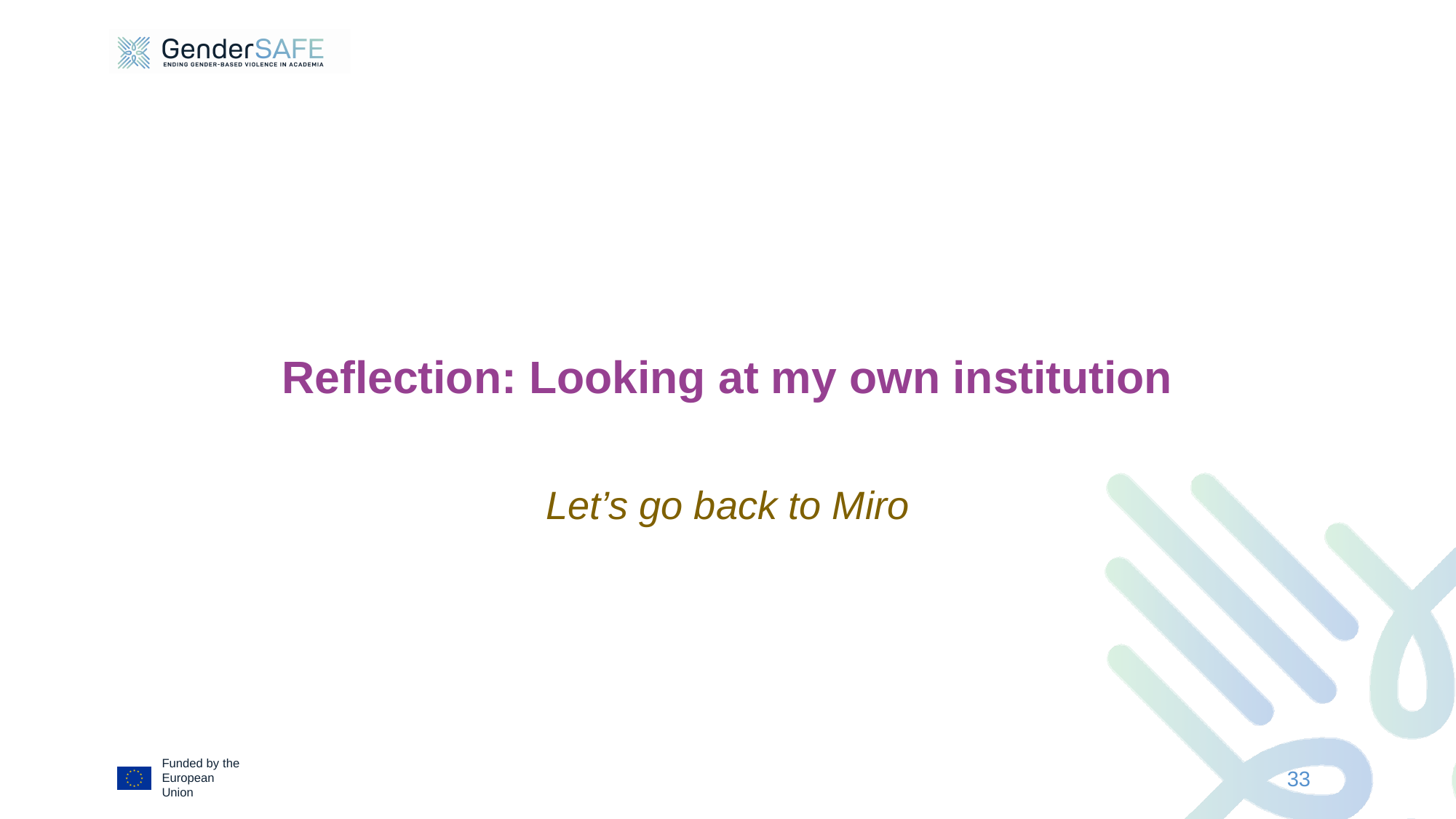

Reflection: Looking at my own institution
# Let’s go back to Miro
33